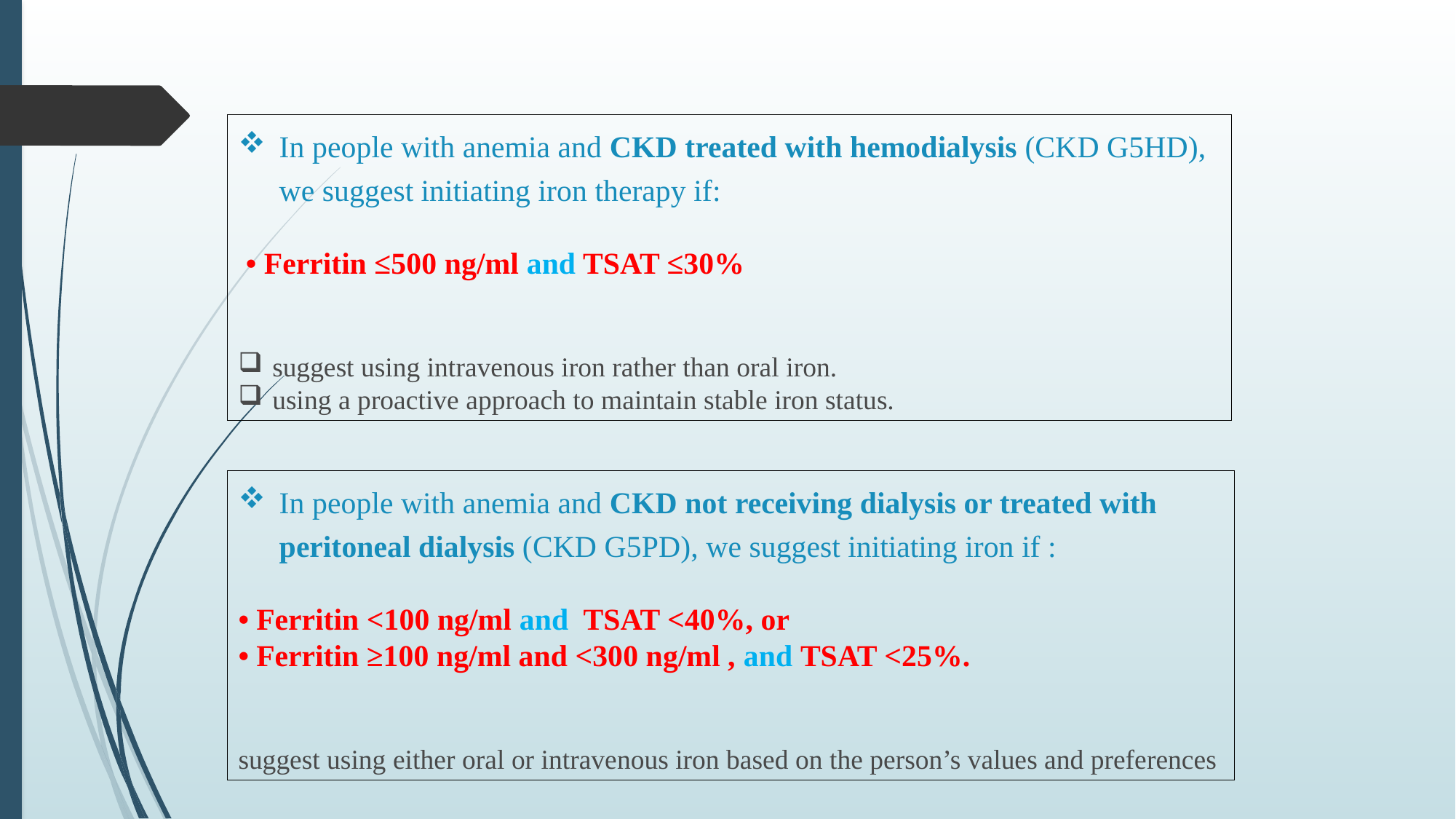

In people with anemia and CKD treated with hemodialysis (CKD G5HD), we suggest initiating iron therapy if:

 • Ferritin ≤500 ng/ml and TSAT ≤30%

suggest using intravenous iron rather than oral iron.
using a proactive approach to maintain stable iron status.
In people with anemia and CKD not receiving dialysis or treated with peritoneal dialysis (CKD G5PD), we suggest initiating iron if :

• Ferritin <100 ng/ml and  TSAT <40%, or
• Ferritin ≥100 ng/ml and <300 ng/ml , and TSAT <25%.

suggest using either oral or intravenous iron based on the person’s values and preferences